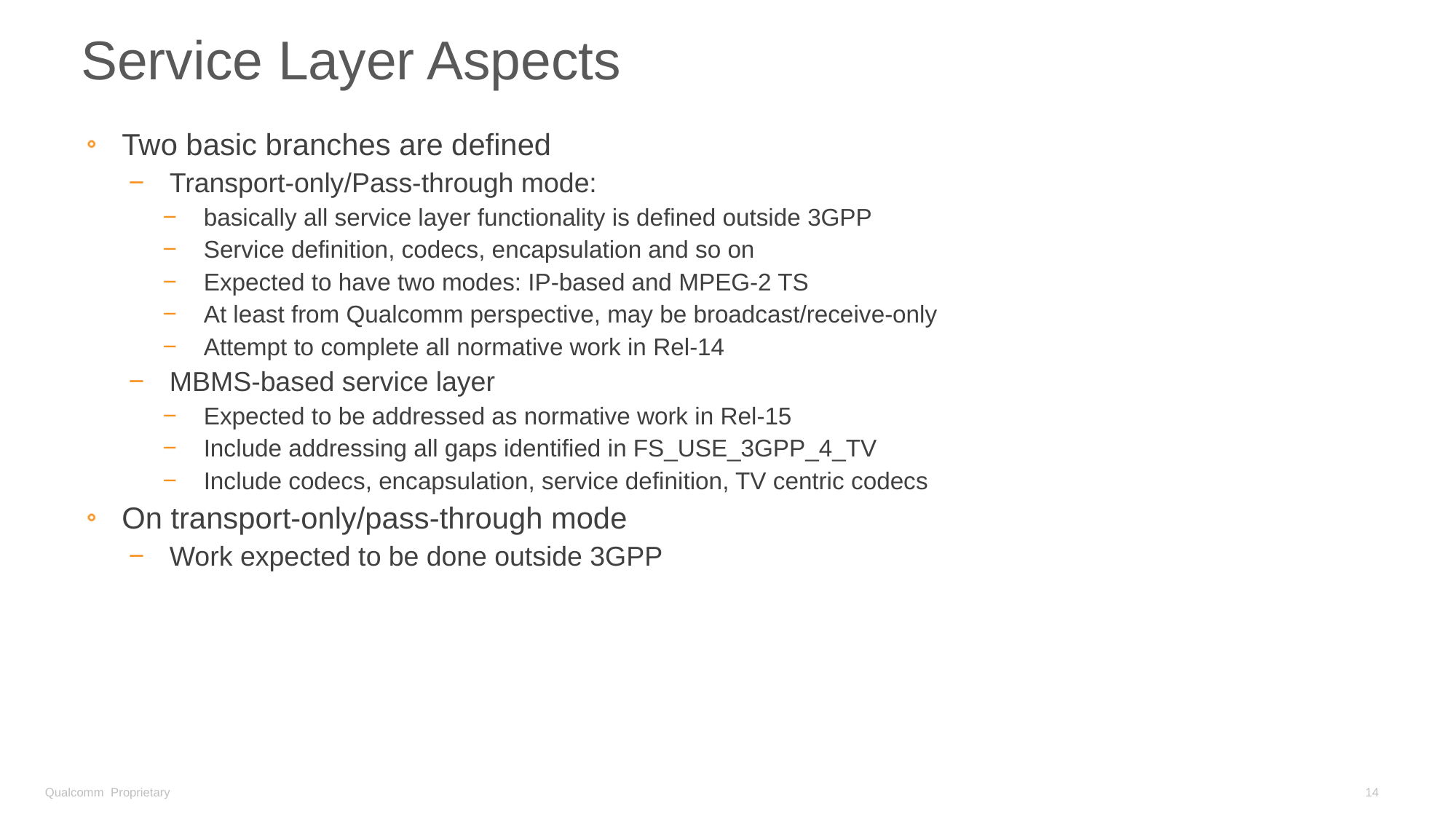

# Service Layer Aspects
Two basic branches are defined
Transport-only/Pass-through mode:
basically all service layer functionality is defined outside 3GPP
Service definition, codecs, encapsulation and so on
Expected to have two modes: IP-based and MPEG-2 TS
At least from Qualcomm perspective, may be broadcast/receive-only
Attempt to complete all normative work in Rel-14
MBMS-based service layer
Expected to be addressed as normative work in Rel-15
Include addressing all gaps identified in FS_USE_3GPP_4_TV
Include codecs, encapsulation, service definition, TV centric codecs
On transport-only/pass-through mode
Work expected to be done outside 3GPP